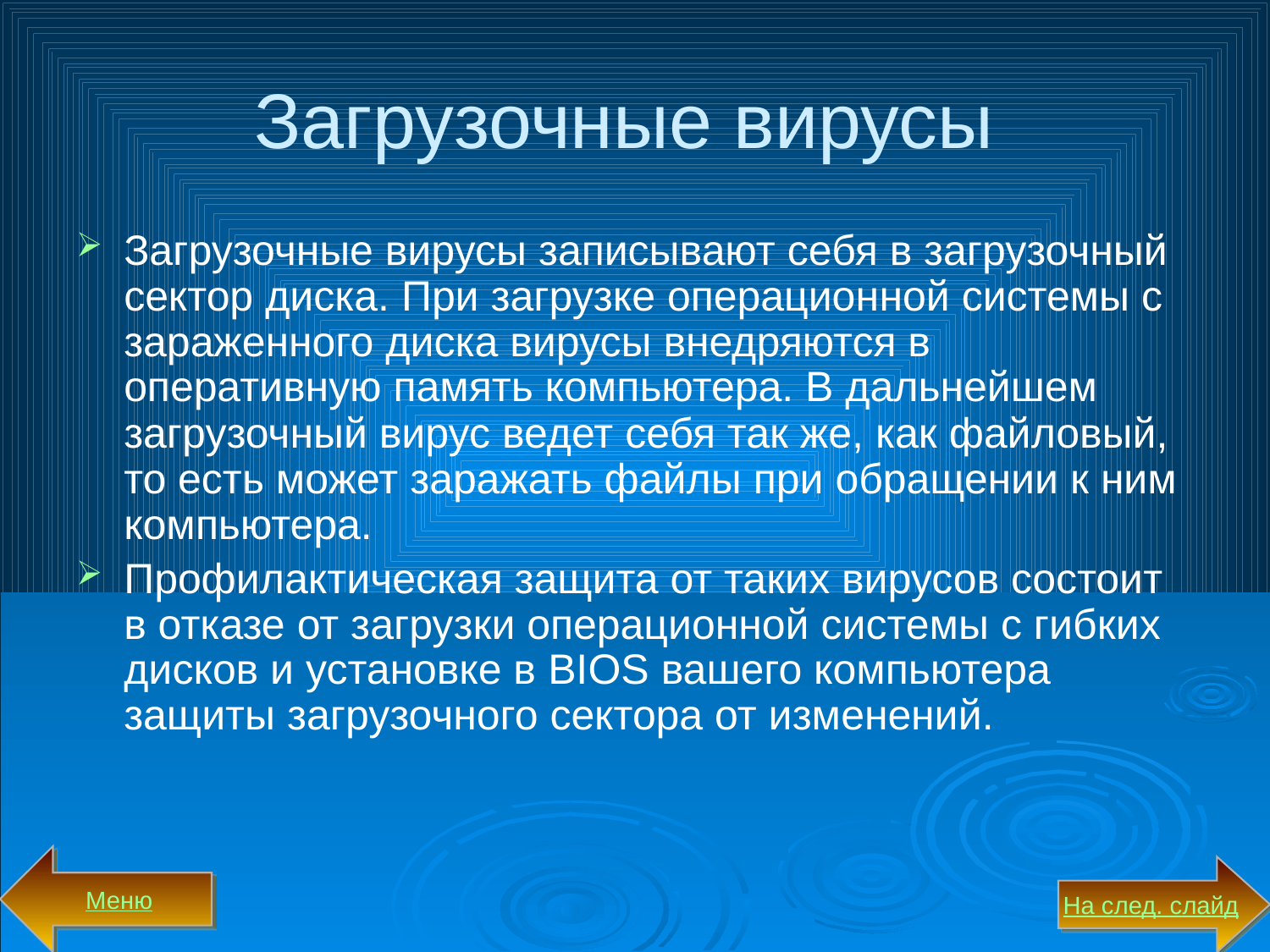

# Загрузочные вирусы
Загрузочные вирусы записывают себя в загрузочный сектор диска. При загрузке операцион­ной системы с зараженного диска вирусы внедряются в оперативную память компьютера. В дальнейшем загрузочный вирус ведет себя так же, как файловый, то есть может заражать файлы при обращении к ним компьютера.
Профилактическая защита от таких вирусов состоит в отказе от загрузки операционной системы с гибких дисков и установке в BIOS вашего компьютера защиты загрузочного сектора от изменений.
Меню
На след. слайд